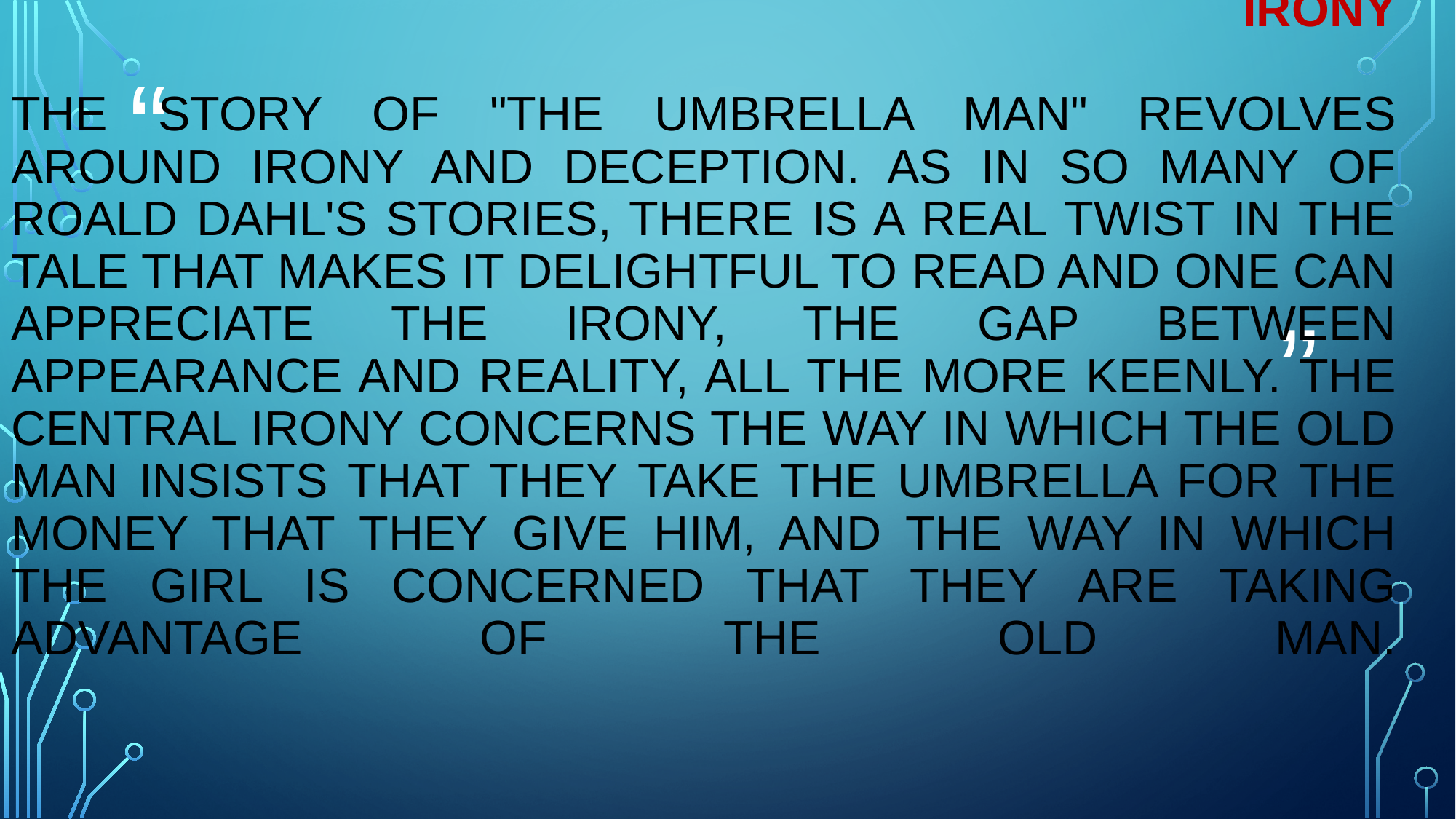

# Irony The story of "The Umbrella Man" revolves around irony and deception. As in so many of Roald Dahl's stories, there is a real twist in the tale that makes it delightful to read and one can appreciate the irony, the gap between appearance and reality, all the more keenly. The central irony concerns the way in which the old man insists that they take the umbrella for the money that they give him, and the way in which the girl is concerned that they are taking advantage of the old man.